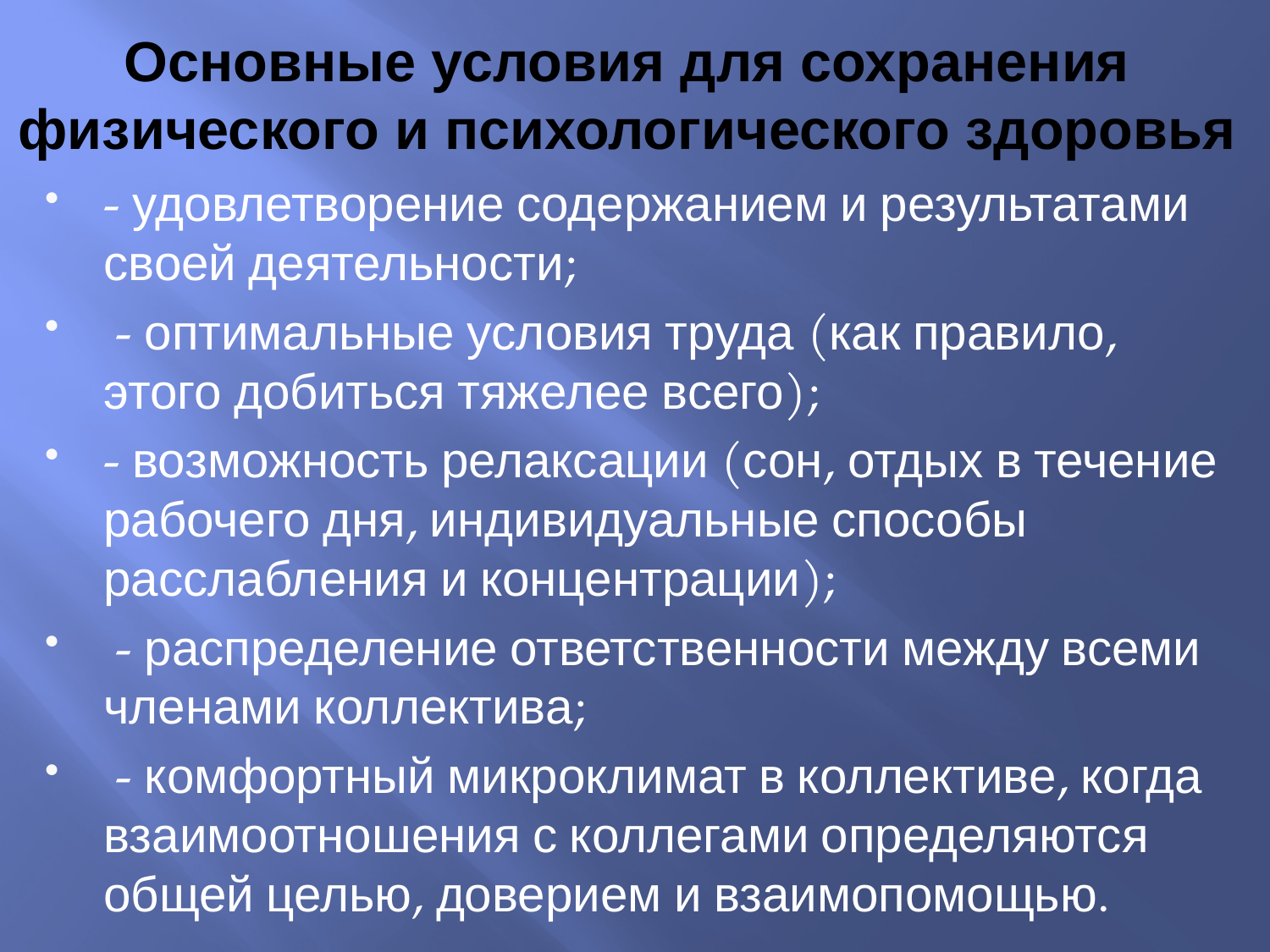

# Основные условия для сохранения физического и психологического здоровья
- удовлетворение содержанием и результатами своей деятельности;
 - оптимальные условия труда (как правило, этого добиться тяжелее всего);
- возможность релаксации (сон, отдых в течение рабочего дня, индивидуальные способы расслабления и концентрации);
 - распределение ответственности между всеми членами коллектива;
 - комфортный микроклимат в коллективе, когда взаимоотношения с коллегами определяются общей целью, доверием и взаимопомощью.